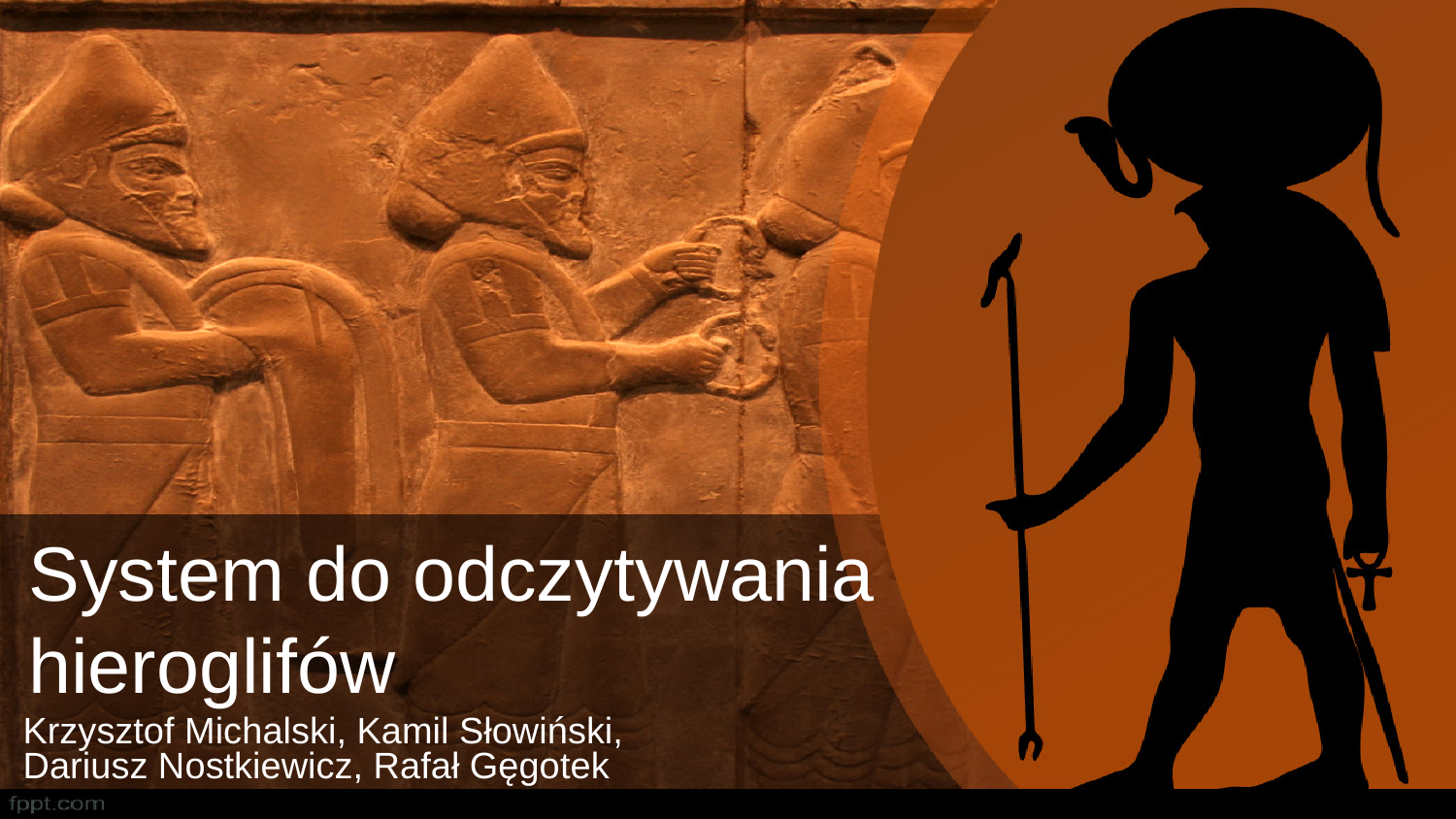

# System do odczytywania hieroglifów
Krzysztof Michalski, Kamil Słowiński, Dariusz Nostkiewicz, Rafał Gęgotek